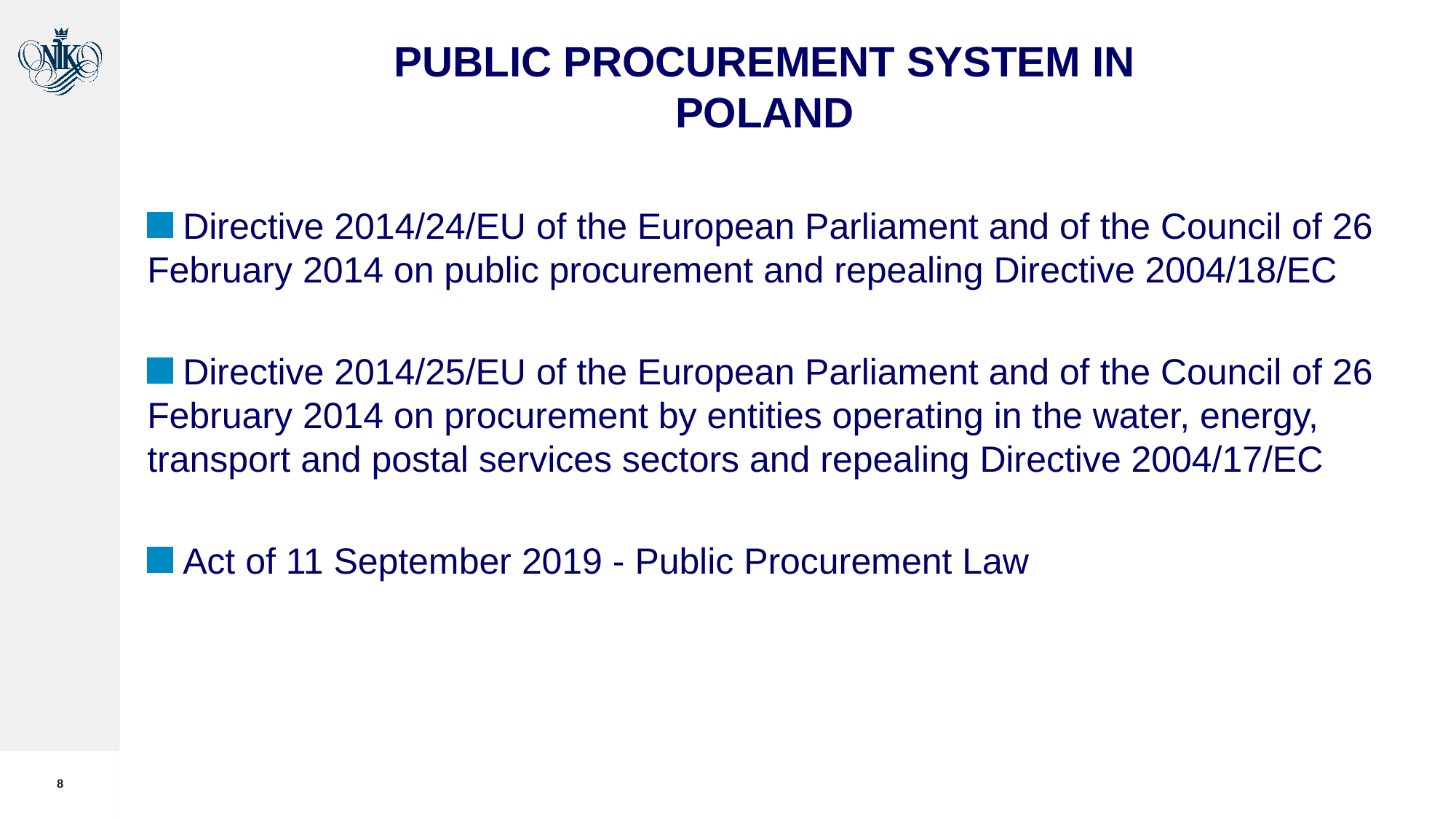

PUBLIC PROCUREMENT SYSTEM IN POLAND
 Directive 2014/24/EU of the European Parliament and of the Council of 26  February 2014 on public procurement and repealing Directive 2004/18/EC

 Directive 2014/25/EU of the European Parliament and of the Council of 26 February 2014 on procurement by entities operating in the water, energy, transport and postal services sectors and repealing Directive 2004/17/EC

 Act of 11 September 2019 - Public Procurement Law

8